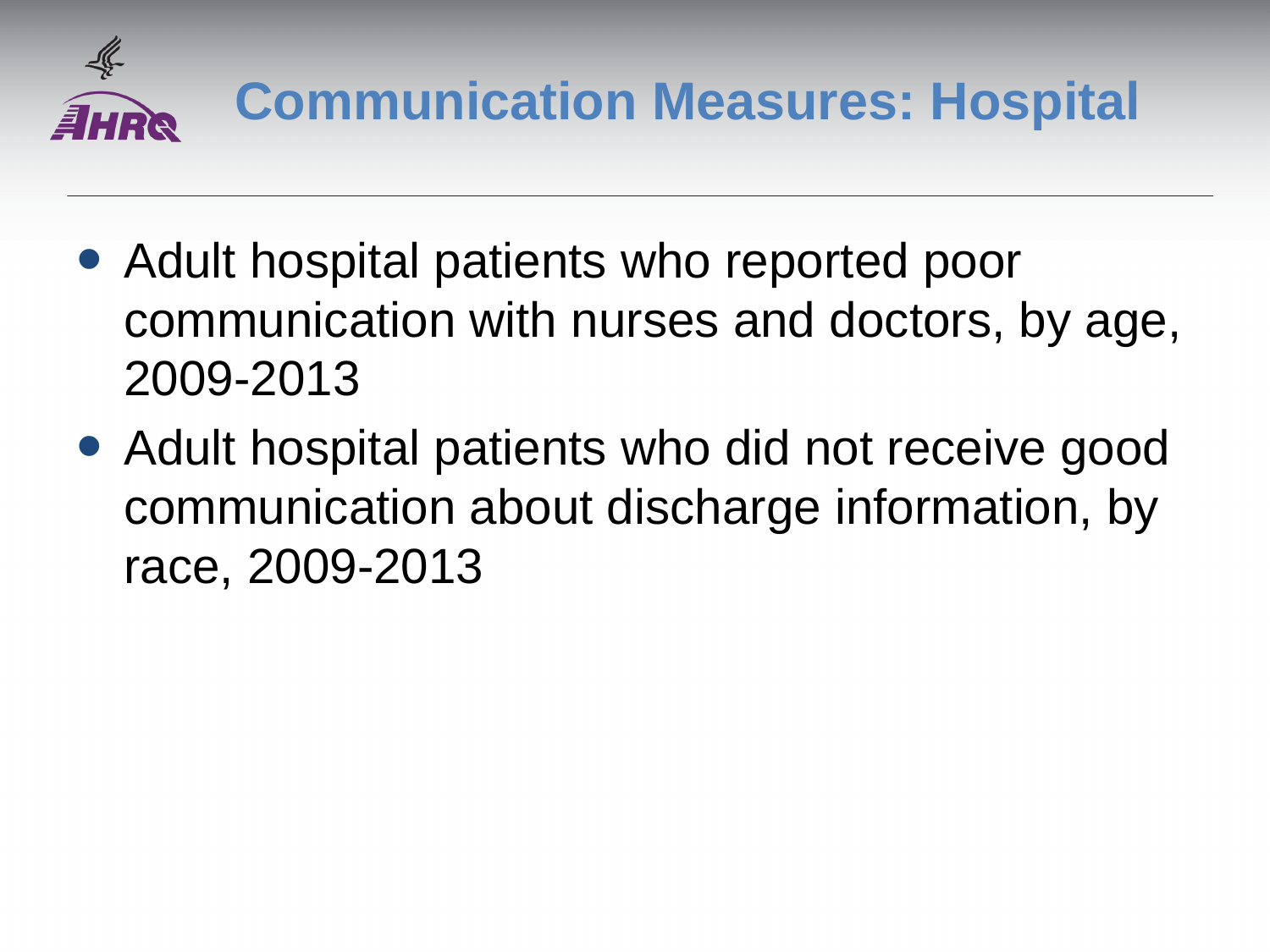

# Communication Measures: Hospital
Adult hospital patients who reported poor communication with nurses and doctors, by age, 2009-2013
Adult hospital patients who did not receive good communication about discharge information, by race, 2009-2013